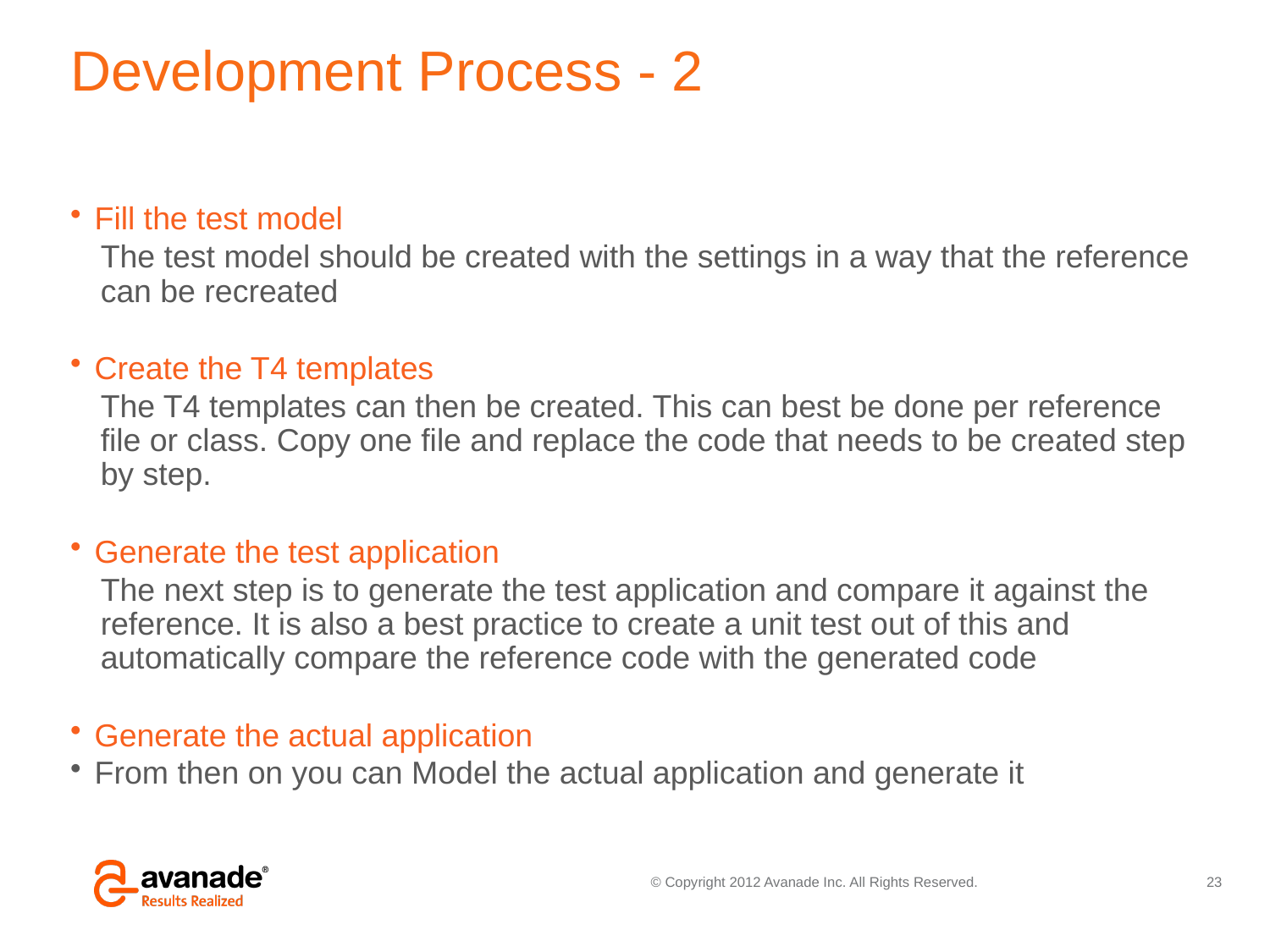

# Development Process - 2
Fill the test model
The test model should be created with the settings in a way that the reference can be recreated

Create the T4 templates
The T4 templates can then be created. This can best be done per reference file or class. Copy one file and replace the code that needs to be created step by step.

Generate the test application
The next step is to generate the test application and compare it against the reference. It is also a best practice to create a unit test out of this and automatically compare the reference code with the generated code

Generate the actual application
From then on you can Model the actual application and generate it
23